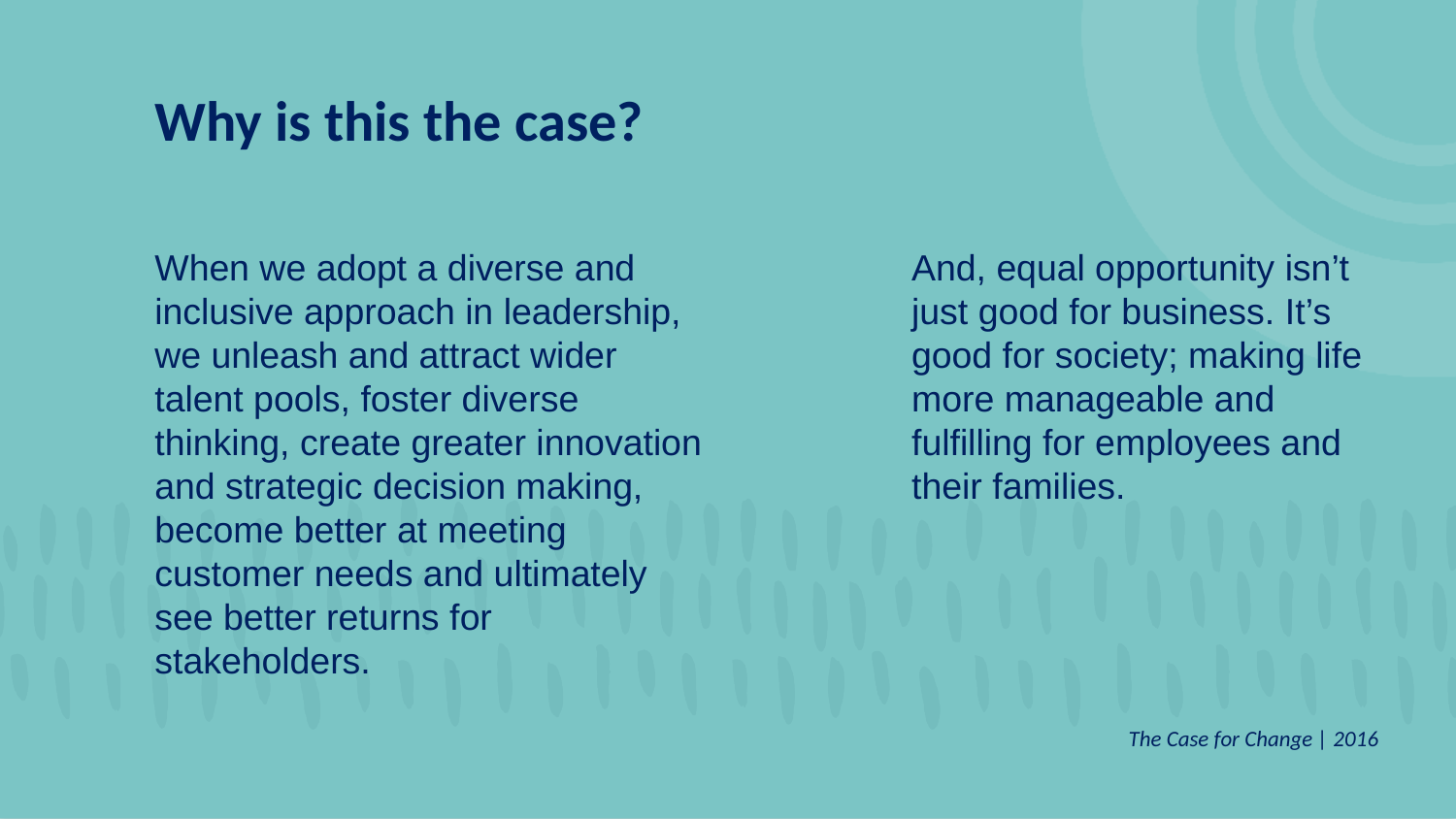

# Why is this the case?
When we adopt a diverse and inclusive approach in leadership, we unleash and attract wider talent pools, foster diverse thinking, create greater innovation and strategic decision making, become better at meeting customer needs and ultimately see better returns for stakeholders.

And, equal opportunity isn’t just good for business. It’s good for society; making life more manageable and fulfilling for employees and their families.

The Case for Change | 2016